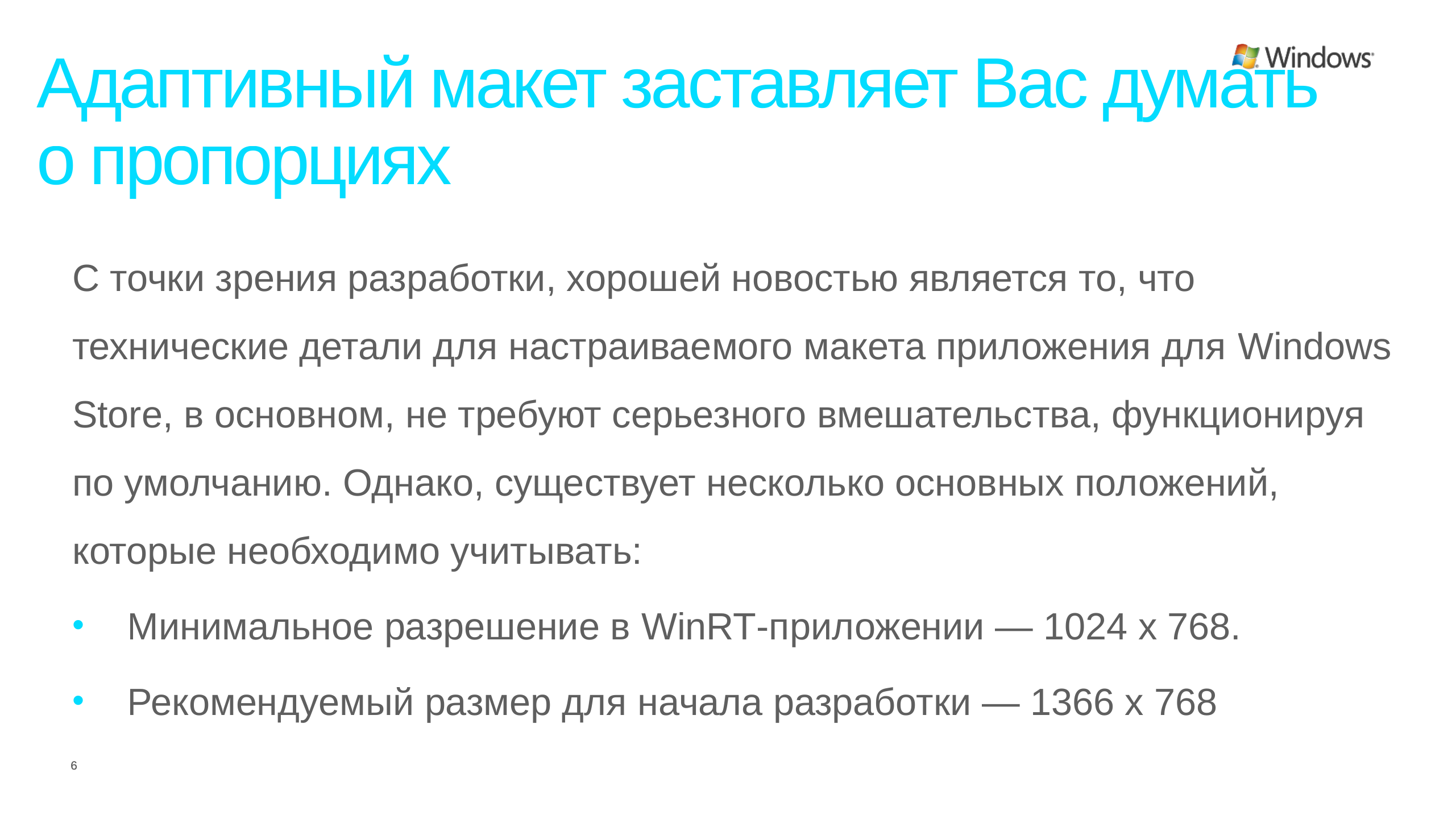

# Адаптивный макет заставляет Вас думать о пропорциях
С точки зрения разработки, хорошей новостью является то, что технические детали для настраиваемого макета приложения для Windows Store, в основном, не требуют серьезного вмешательства, функционируя по умолчанию. Однако, существует несколько основных положений, которые необходимо учитывать:
Минимальное разрешение в WinRT-приложении — 1024 х 768.
Рекомендуемый размер для начала разработки — 1366 х 768